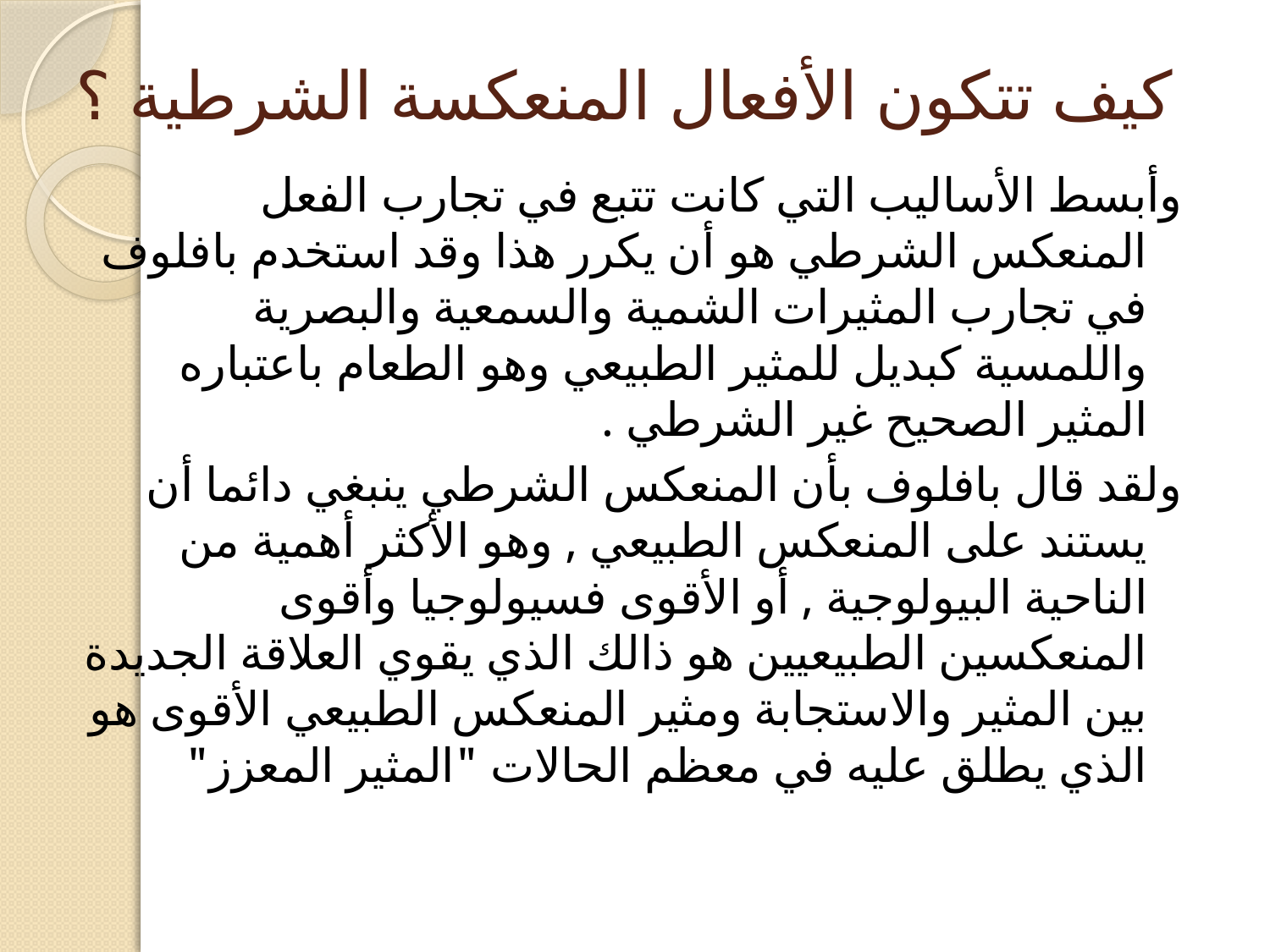

# كيف تتكون الأفعال المنعكسة الشرطية ؟
وأبسط الأساليب التي كانت تتبع في تجارب الفعل المنعكس الشرطي هو أن يكرر هذا وقد استخدم بافلوف في تجارب المثيرات الشمية والسمعية والبصرية واللمسية كبديل للمثير الطبيعي وهو الطعام باعتباره المثير الصحيح غير الشرطي .
ولقد قال بافلوف بأن المنعكس الشرطي ينبغي دائما أن يستند على المنعكس الطبيعي , وهو الأكثر أهمية من الناحية البيولوجية , أو الأقوى فسيولوجيا وأقوى المنعكسين الطبيعيين هو ذالك الذي يقوي العلاقة الجديدة بين المثير والاستجابة ومثير المنعكس الطبيعي الأقوى هو الذي يطلق عليه في معظم الحالات "المثير المعزز"